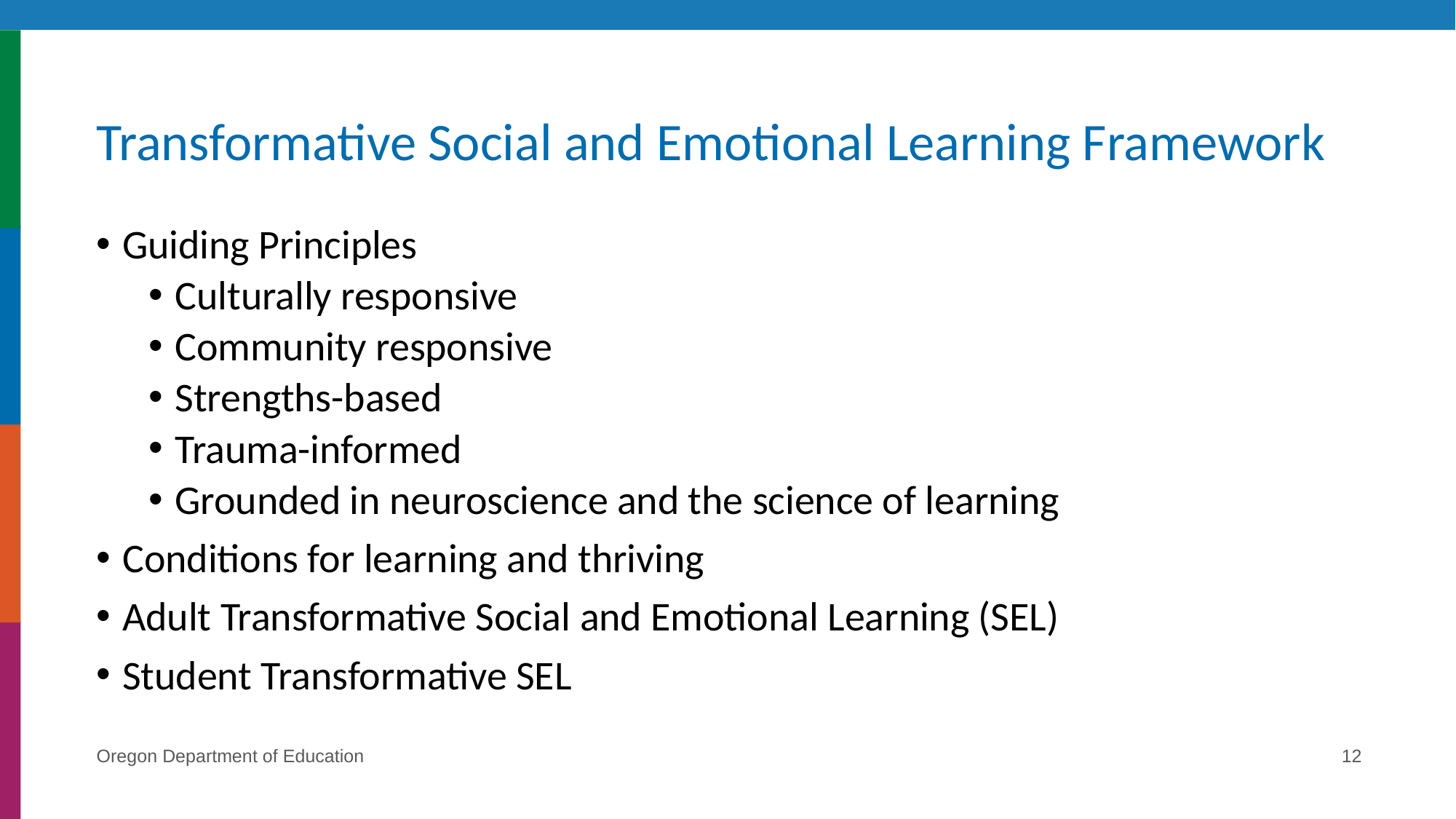

# Transformative Social and Emotional Learning Framework
Guiding Principles
Culturally responsive
Community responsive
Strengths-based
Trauma-informed
Grounded in neuroscience and the science of learning
Conditions for learning and thriving
Adult Transformative Social and Emotional Learning (SEL)
Student Transformative SEL
Oregon Department of Education
12